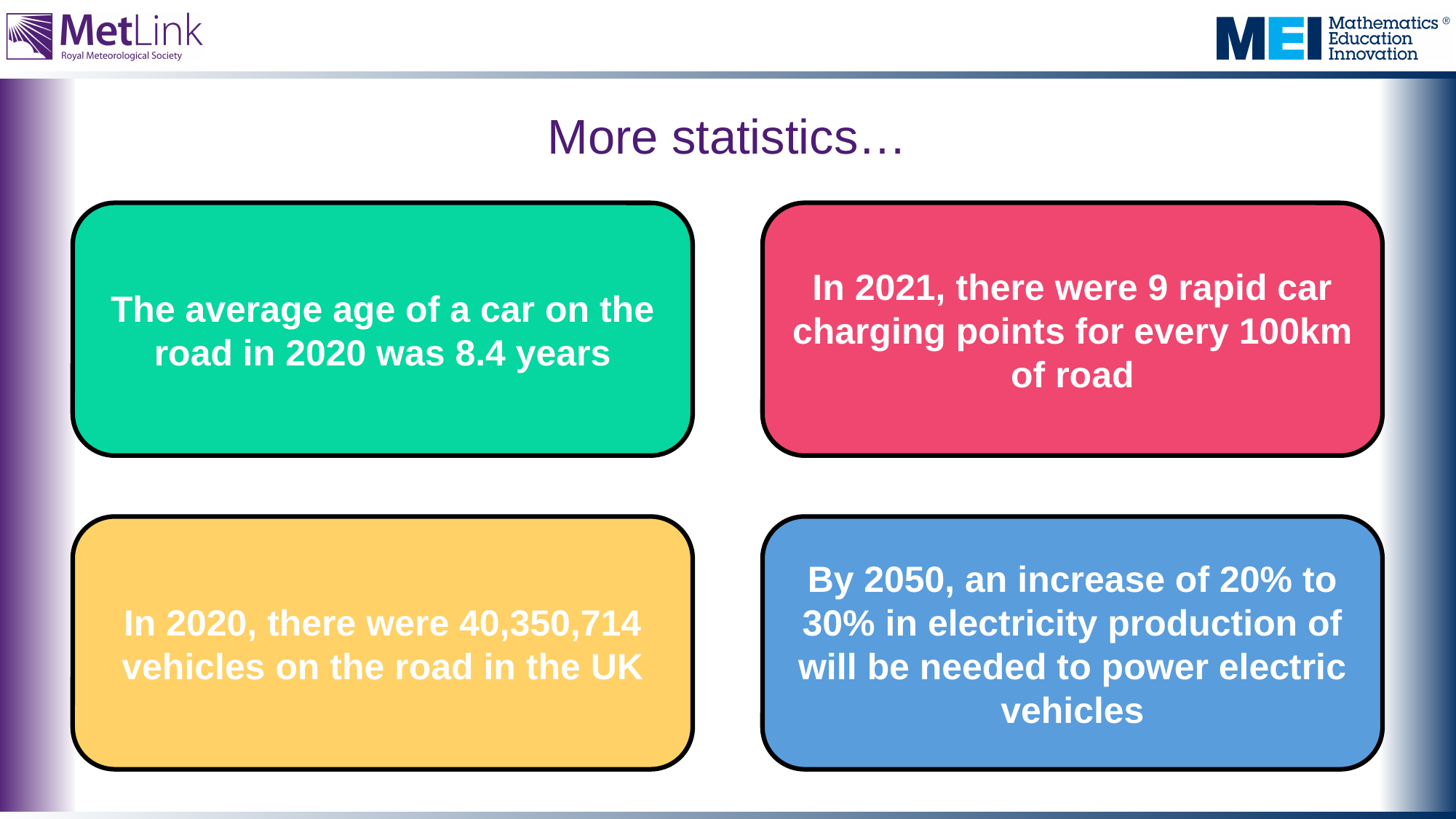

# More statistics…
The average age of a car on the road in 2020 was 8.4 years
In 2021, there were 9 rapid car charging points for every 100km of road
By 2050, an increase of 20% to 30% in electricity production of will be needed to power electric vehicles
In 2020, there were 40,350,714 vehicles on the road in the UK